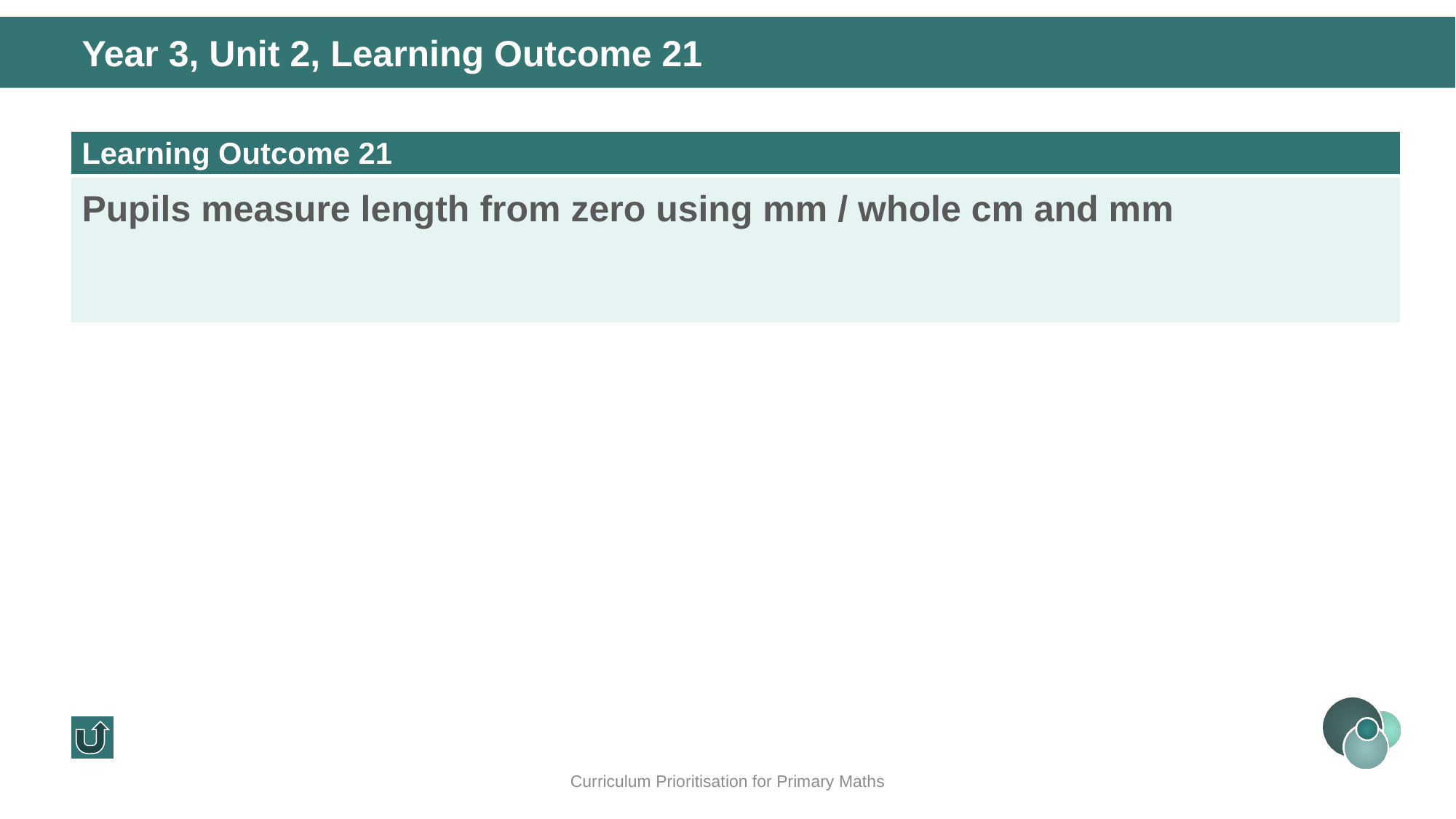

Year 3, Unit 2, Learning Outcome 21
| Learning Outcome 21 |
| --- |
| Pupils measure length from zero using mm / whole cm and mm |

Curriculum Prioritisation for Primary Maths